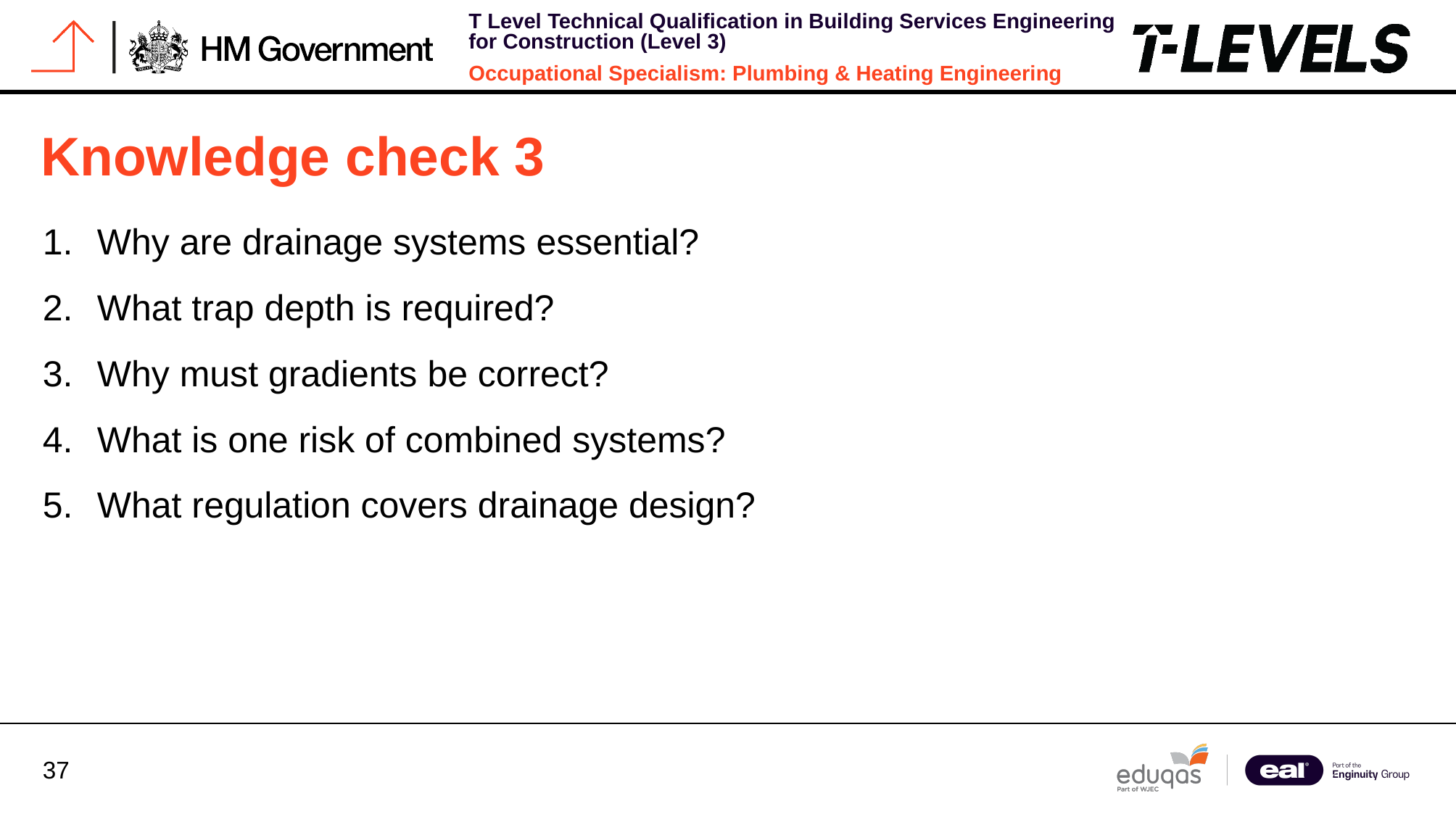

# Knowledge check 3
Why are drainage systems essential?
What trap depth is required?
Why must gradients be correct?
What is one risk of combined systems?
What regulation covers drainage design?